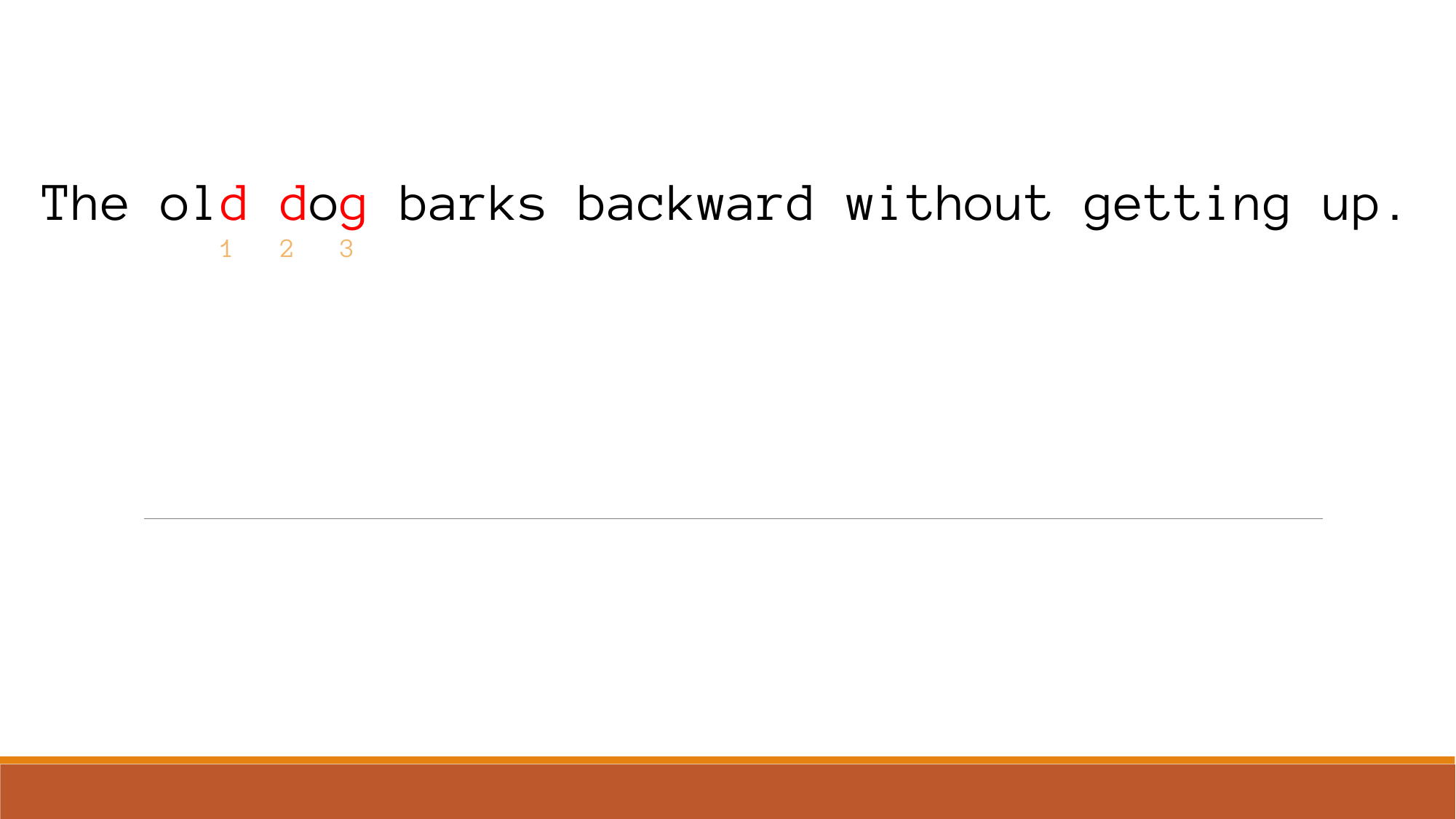

The old dog barks backward without getting up.
            1   2   3